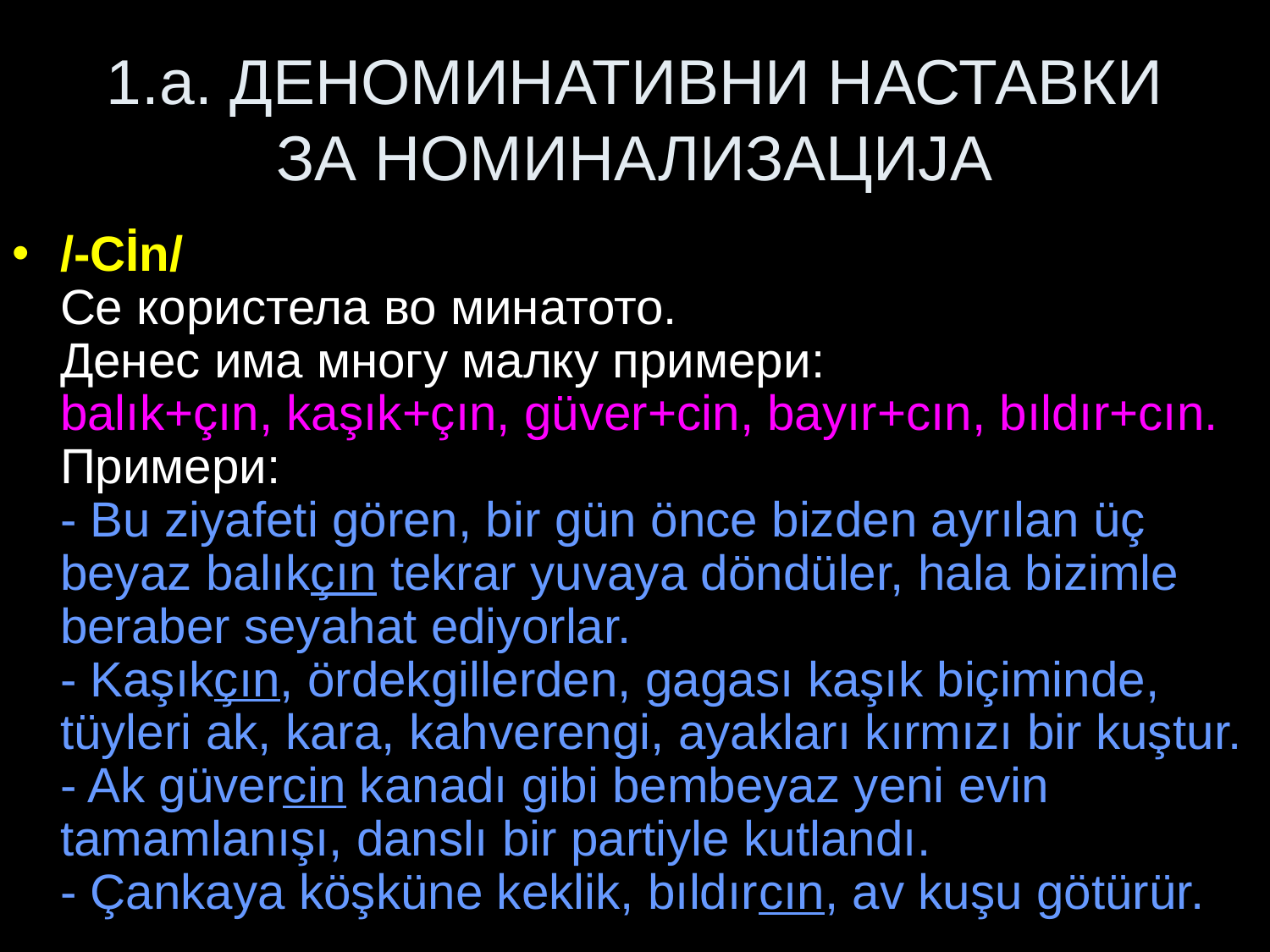

# 1.a. ДЕНОМИНАТИВНИ НАСТАВКИ ЗА НОМИНАЛИЗАЦИЈА
/-Cİn/
Се користела во минатото.
Денес има многу малку примери:
balık+çın, kaşık+çın, güver+cin, bayır+cın, bıldır+cın.
Примери:
- Bu ziyafeti gören, bir gün önce bizden ayrılan üç beyaz balıkçın tekrar yuvaya döndüler, hala bizimle beraber seyahat ediyorlar.
- Kaşıkçın, ördekgillerden, gagası kaşık biçiminde, tüyleri ak, kara, kahverengi, ayakları kırmızı bir kuştur.
- Ak güvercin kanadı gibi bembeyaz yeni evin tamamlanışı, danslı bir partiyle kutlandı.
- Çankaya köşküne keklik, bıldırcın, av kuşu götürür.